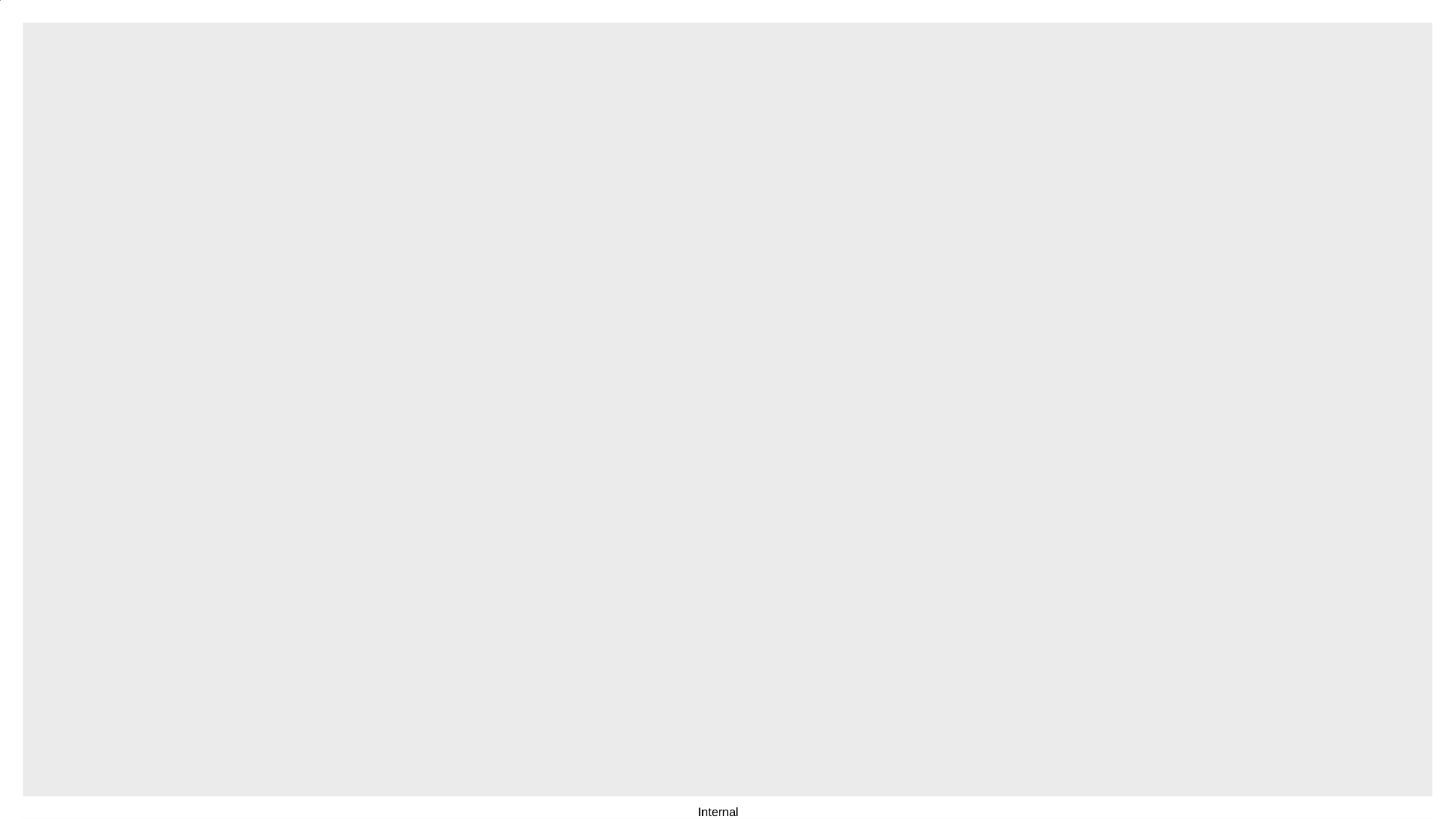

#
30.03.2023
Author © Continental AG
3